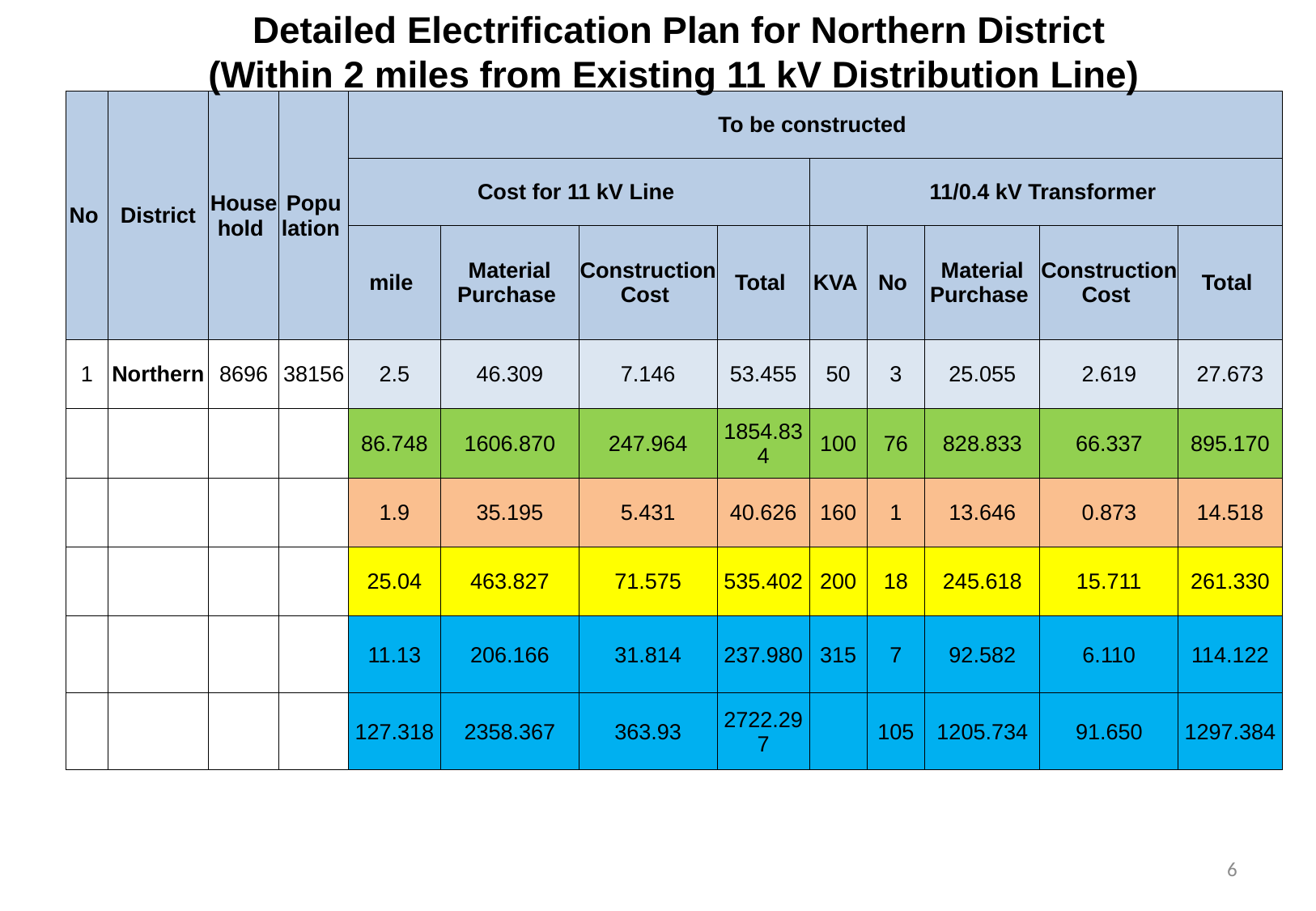

Detailed Electrification Plan for Northern District
(Within 2 miles from Existing 11 kV Distribution Line)

| No | District | House hold | Popu lation | To be constructed |  |  |  |  |  |  |  |  |
| --- | --- | --- | --- | --- | --- | --- | --- | --- | --- | --- | --- | --- |
|  |  |  |  | Cost for 11 kV Line |  |  |  | 11/0.4 kV Transformer |  |  |  |  |
|  |  |  |  | mile | Material Purchase | Construction Cost | Total | KVA | No | Material Purchase | Construction Cost | Total |
| 1 | Northern | 8696 | 38156 | 2.5 | 46.309 | 7.146 | 53.455 | 50 | 3 | 25.055 | 2.619 | 27.673 |
|  |  |  |  | 86.748 | 1606.870 | 247.964 | 1854.834 | 100 | 76 | 828.833 | 66.337 | 895.170 |
|  |  |  |  | 1.9 | 35.195 | 5.431 | 40.626 | 160 | 1 | 13.646 | 0.873 | 14.518 |
|  |  |  |  | 25.04 | 463.827 | 71.575 | 535.402 | 200 | 18 | 245.618 | 15.711 | 261.330 |
|  |  |  |  | 11.13 | 206.166 | 31.814 | 237.980 | 315 | 7 | 92.582 | 6.110 | 114.122 |
|  |  |  |  | 127.318 | 2358.367 | 363.93 | 2722.297 |  | 105 | 1205.734 | 91.650 | 1297.384 |
6